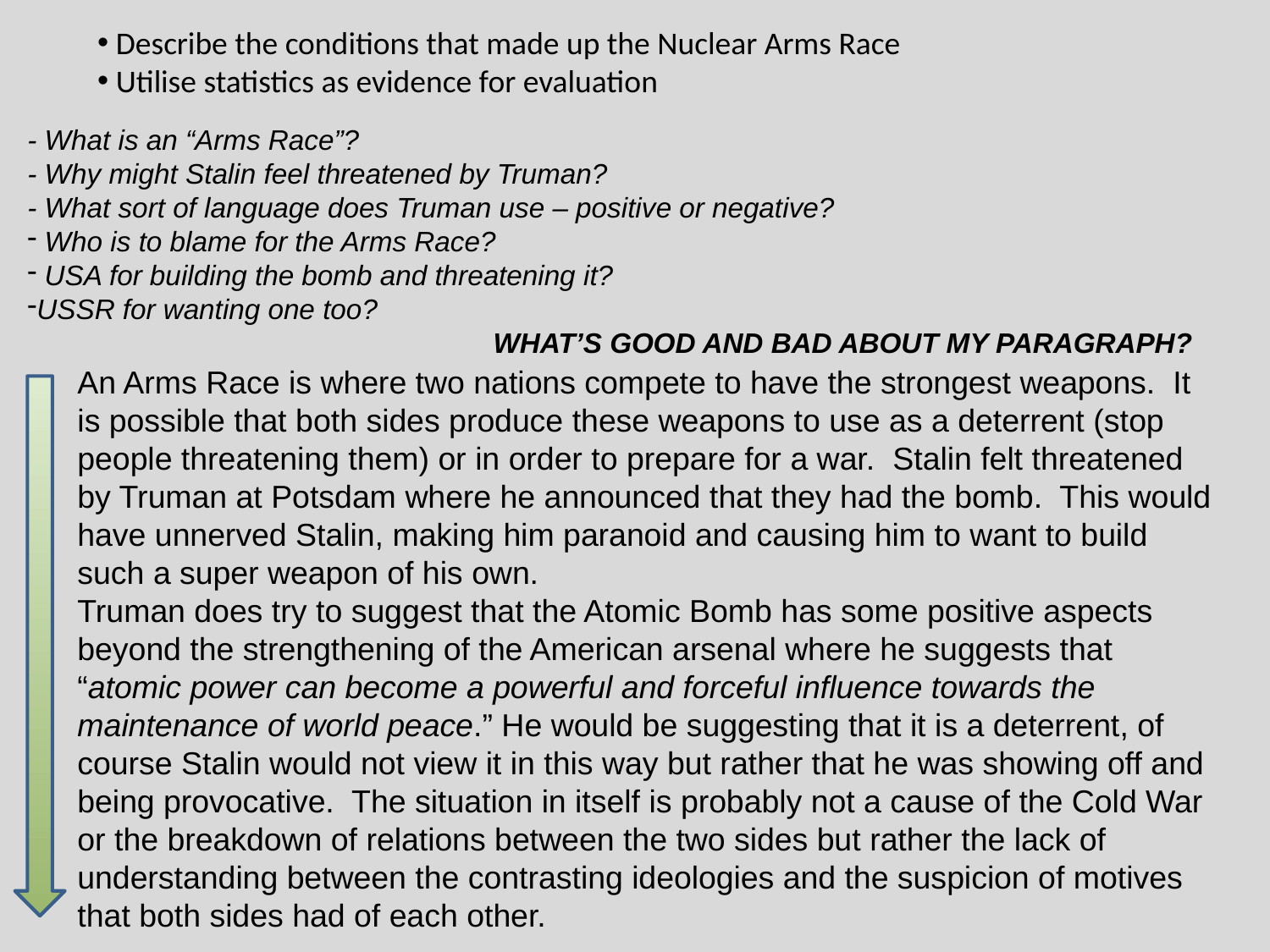

Describe the conditions that made up the Nuclear Arms Race
 Utilise statistics as evidence for evaluation
- What is an “Arms Race”?
- Why might Stalin feel threatened by Truman?
- What sort of language does Truman use – positive or negative?
 Who is to blame for the Arms Race?
 USA for building the bomb and threatening it?
USSR for wanting one too?
WHAT’S GOOD AND BAD ABOUT MY PARAGRAPH?
An Arms Race is where two nations compete to have the strongest weapons.  It is possible that both sides produce these weapons to use as a deterrent (stop people threatening them) or in order to prepare for a war.  Stalin felt threatened by Truman at Potsdam where he announced that they had the bomb.  This would have unnerved Stalin, making him paranoid and causing him to want to build such a super weapon of his own.
Truman does try to suggest that the Atomic Bomb has some positive aspects beyond the strengthening of the American arsenal where he suggests that “atomic power can become a powerful and forceful influence towards the maintenance of world peace.” He would be suggesting that it is a deterrent, of course Stalin would not view it in this way but rather that he was showing off and being provocative.  The situation in itself is probably not a cause of the Cold War or the breakdown of relations between the two sides but rather the lack of understanding between the contrasting ideologies and the suspicion of motives that both sides had of each other.